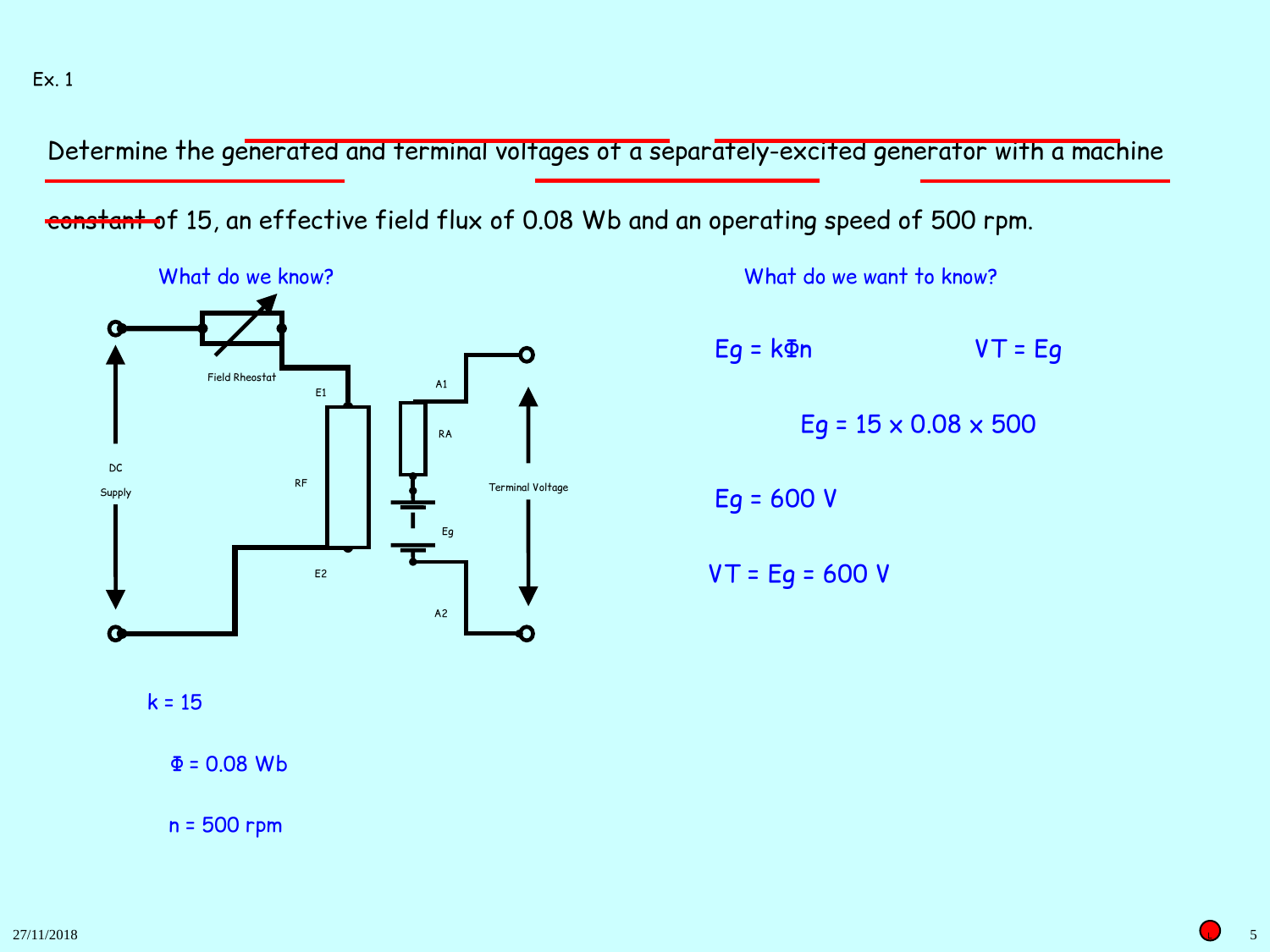

Ex. 1
Determine the generated and terminal voltages of a separately-excited generator with a machine constant of 15, an effective field flux of 0.08 Wb and an operating speed of 500 rpm.
What do we know?
What do we want to know?
Eg = kΦn
VT = Eg

Field Rheostat
E1

DC
Supply
RF
E2

A1

RA
Terminal Voltage

Eg
A2

Eg = 15 x 0.08 x 500
Eg = 600 V
VT = Eg = 600 V
k = 15
Φ = 0.08 Wb
n = 500 rpm
27/11/2018
5
L